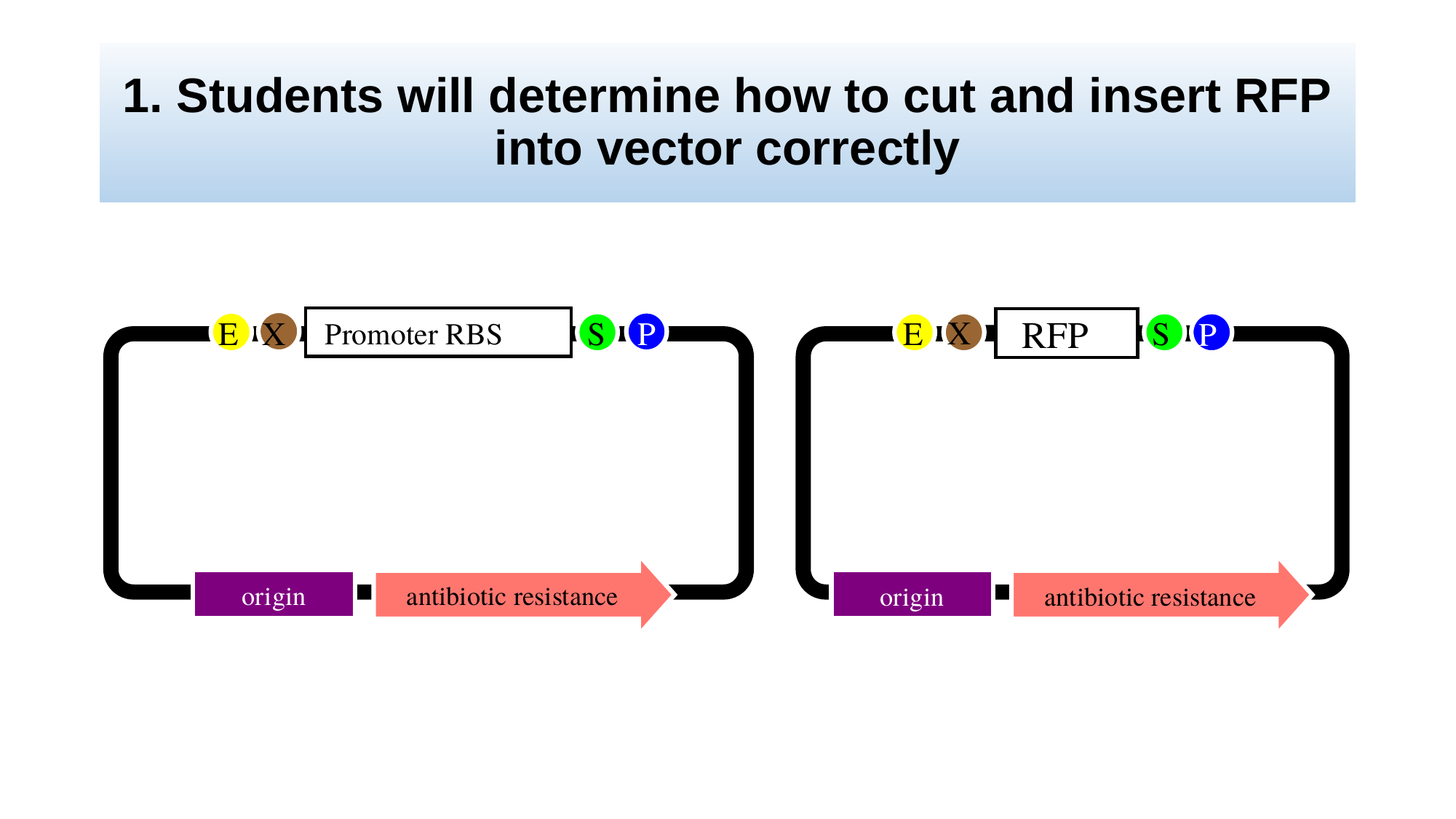

# 1. Students will determine how to cut and insert RFP into vector correctly

X
X

E

S
P
RFP

S
P
E
Promoter RBS

origin
antibiotic resistance
origin
antibiotic resistance